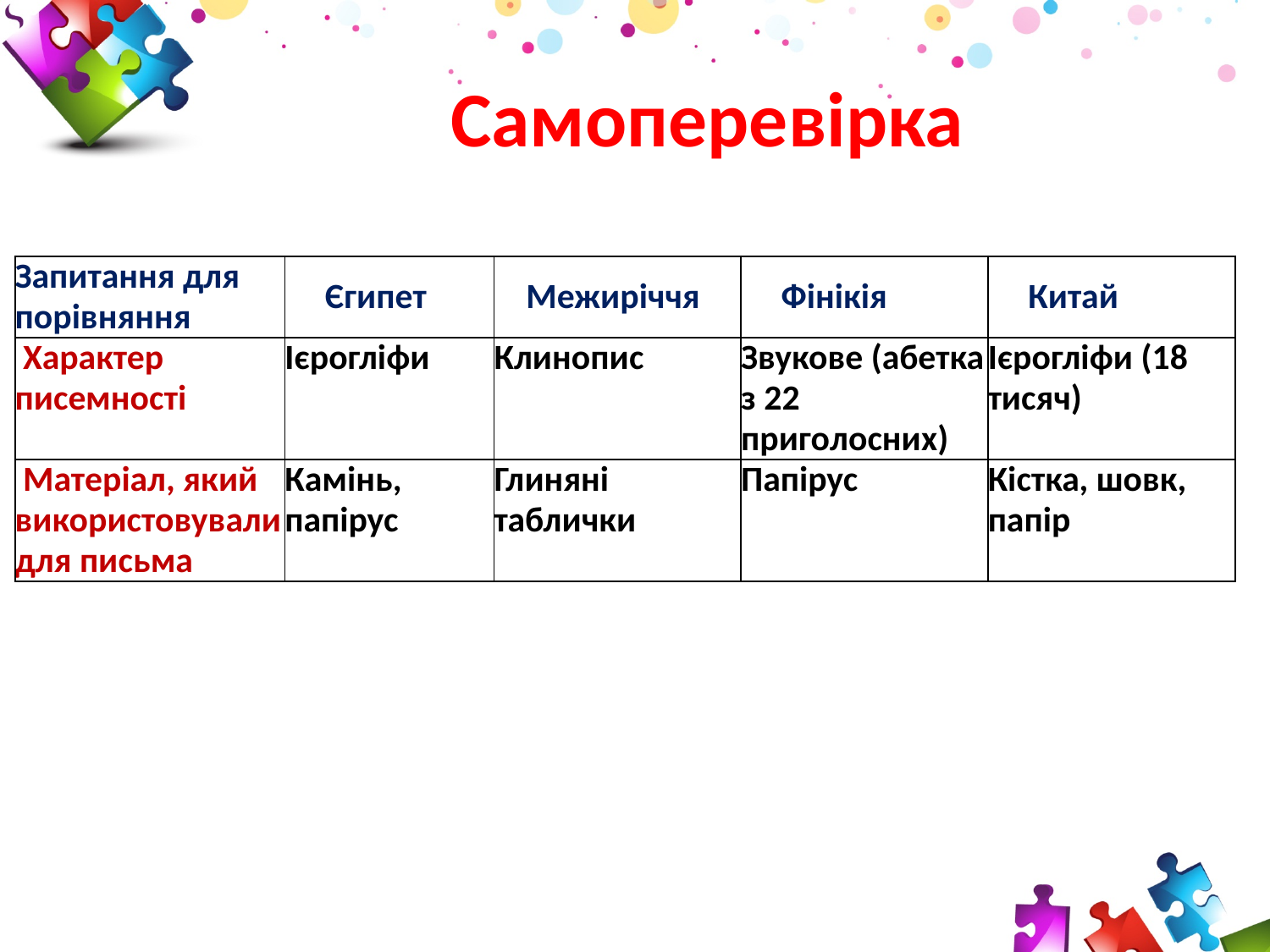

# Самоперевірка
| Запитання для порівняння | Єгипет | Межиріччя | Фінікія | Китай |
| --- | --- | --- | --- | --- |
| Характер писемності | Ієрогліфи | Клинопис | Звукове (абетка з 22 приголосних) | Ієрогліфи (18 тисяч) |
| Матеріал, який використовували для письма | Камінь, папірус | Глиняні таблички | Папірус | Кістка, шовк, папір |